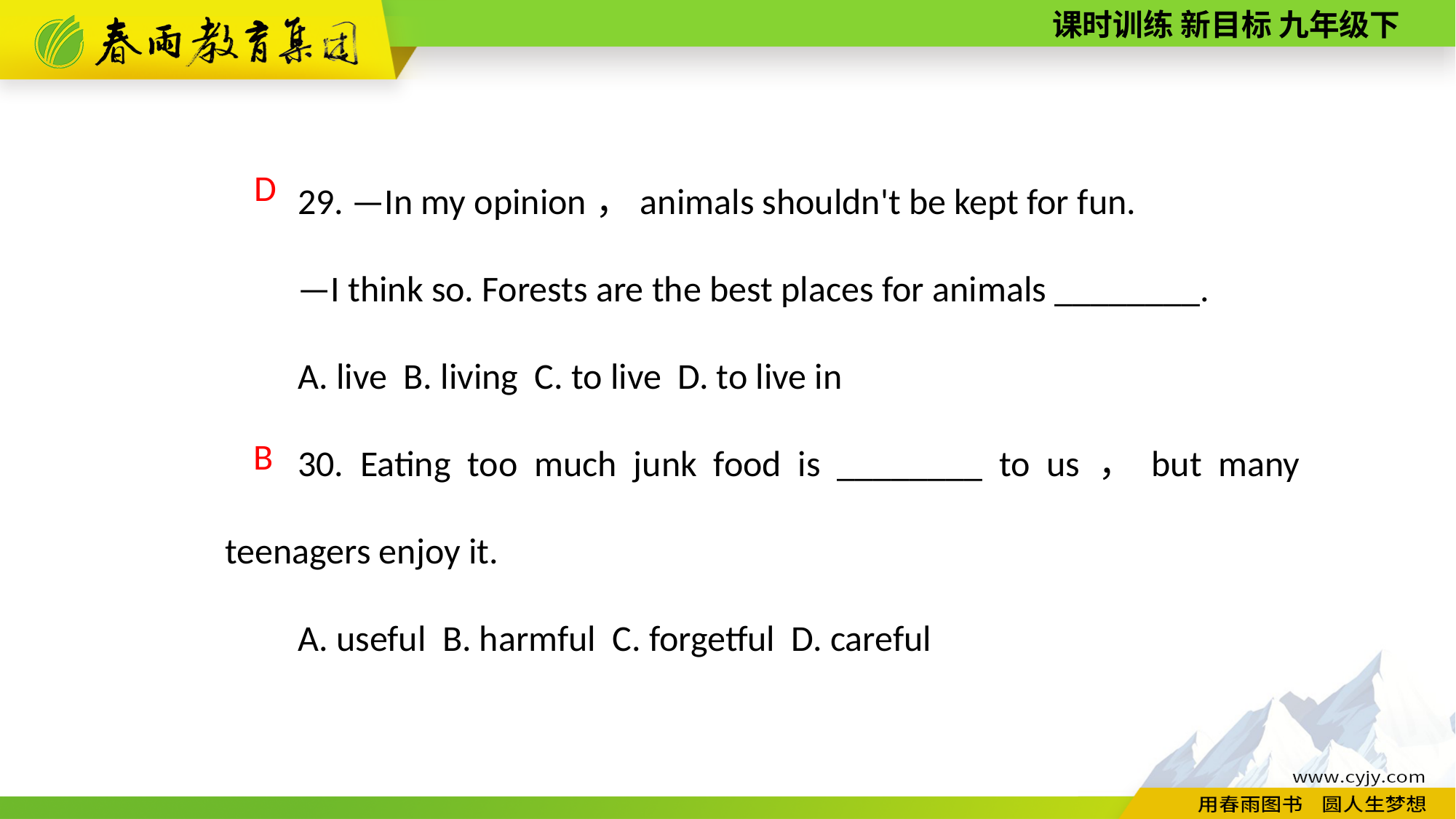

29. —In my opinion，animals shouldn't be kept for fun.
—I think so. Forests are the best places for animals ________.
A. live  B. living  C. to live  D. to live in
30. Eating too much junk food is ________ to us，but many teenagers enjoy it.
A. useful  B. harmful  C. forgetful  D. careful
D
B